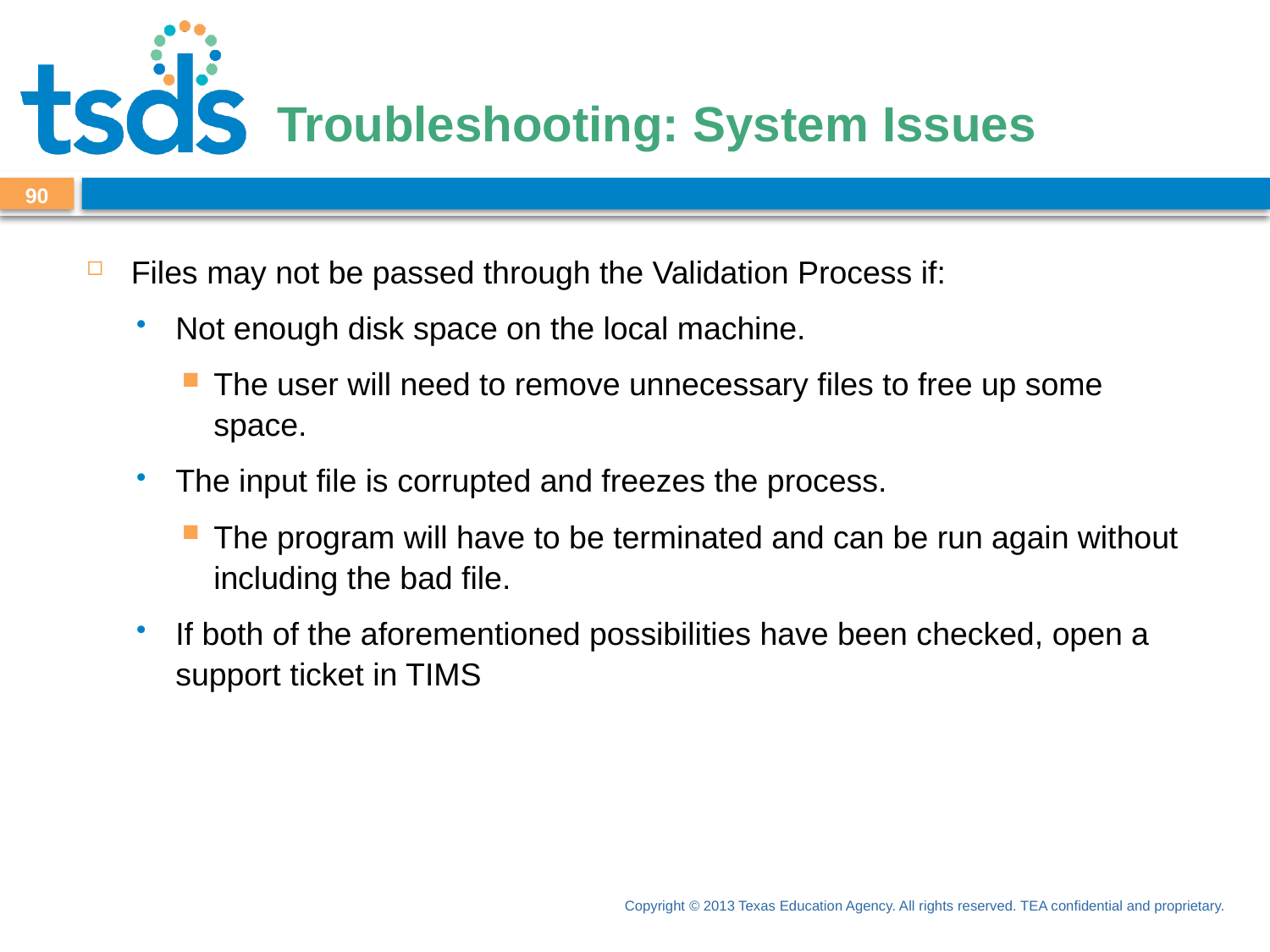

# Troubleshooting: System Issues
90
Files may not be passed through the Validation Process if:
Not enough disk space on the local machine.
The user will need to remove unnecessary files to free up some space.
The input file is corrupted and freezes the process.
The program will have to be terminated and can be run again without including the bad file.
If both of the aforementioned possibilities have been checked, open a support ticket in TIMS